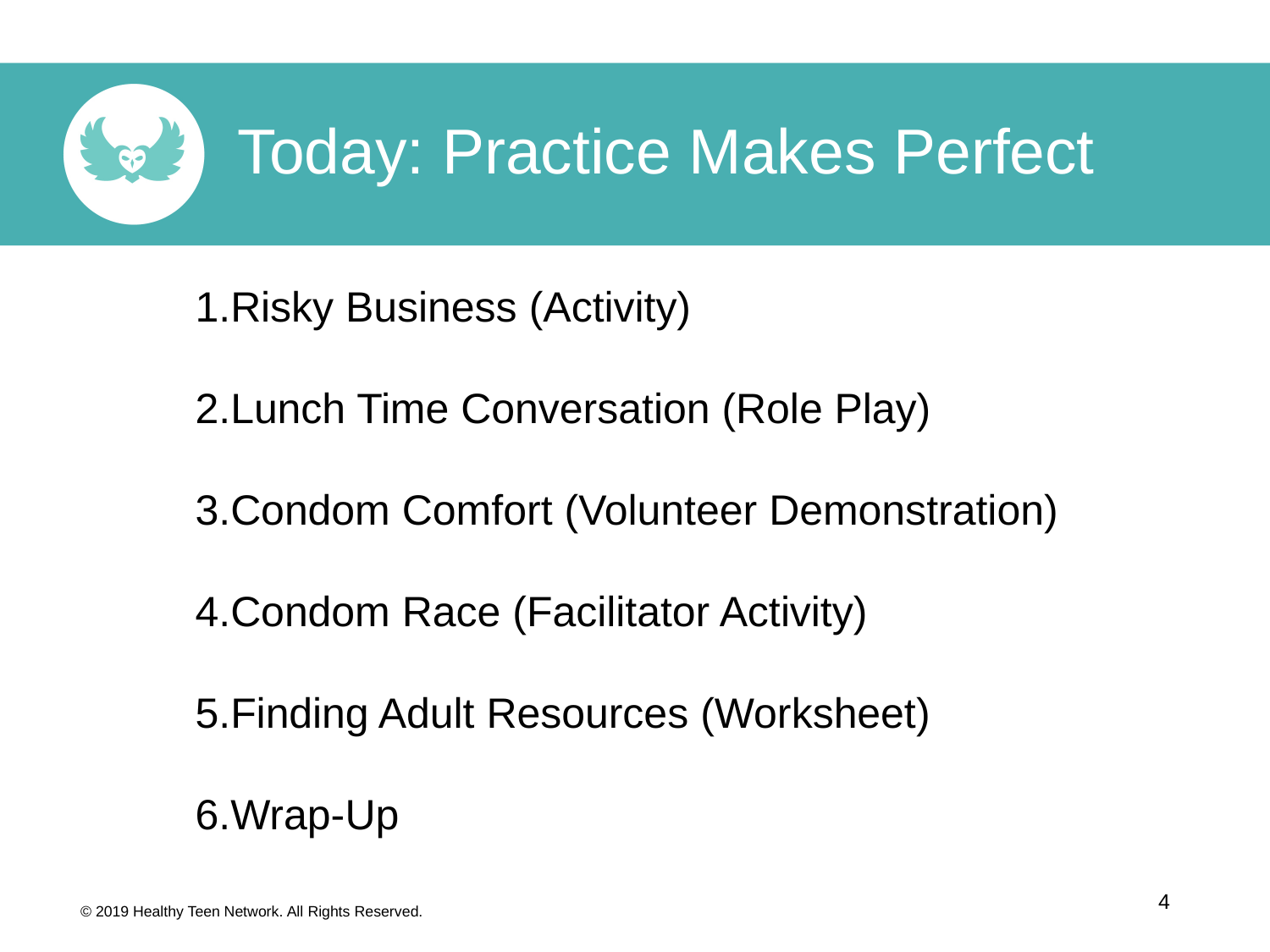

Today: Practice Makes Perfect ​
Risky Business (Activity)​

Lunch Time Conversation (Role Play)​

Condom Comfort (Volunteer Demonstration)

Condom Race (Facilitator Activity)​

Finding Adult Resources (Worksheet)​

Wrap-Up​